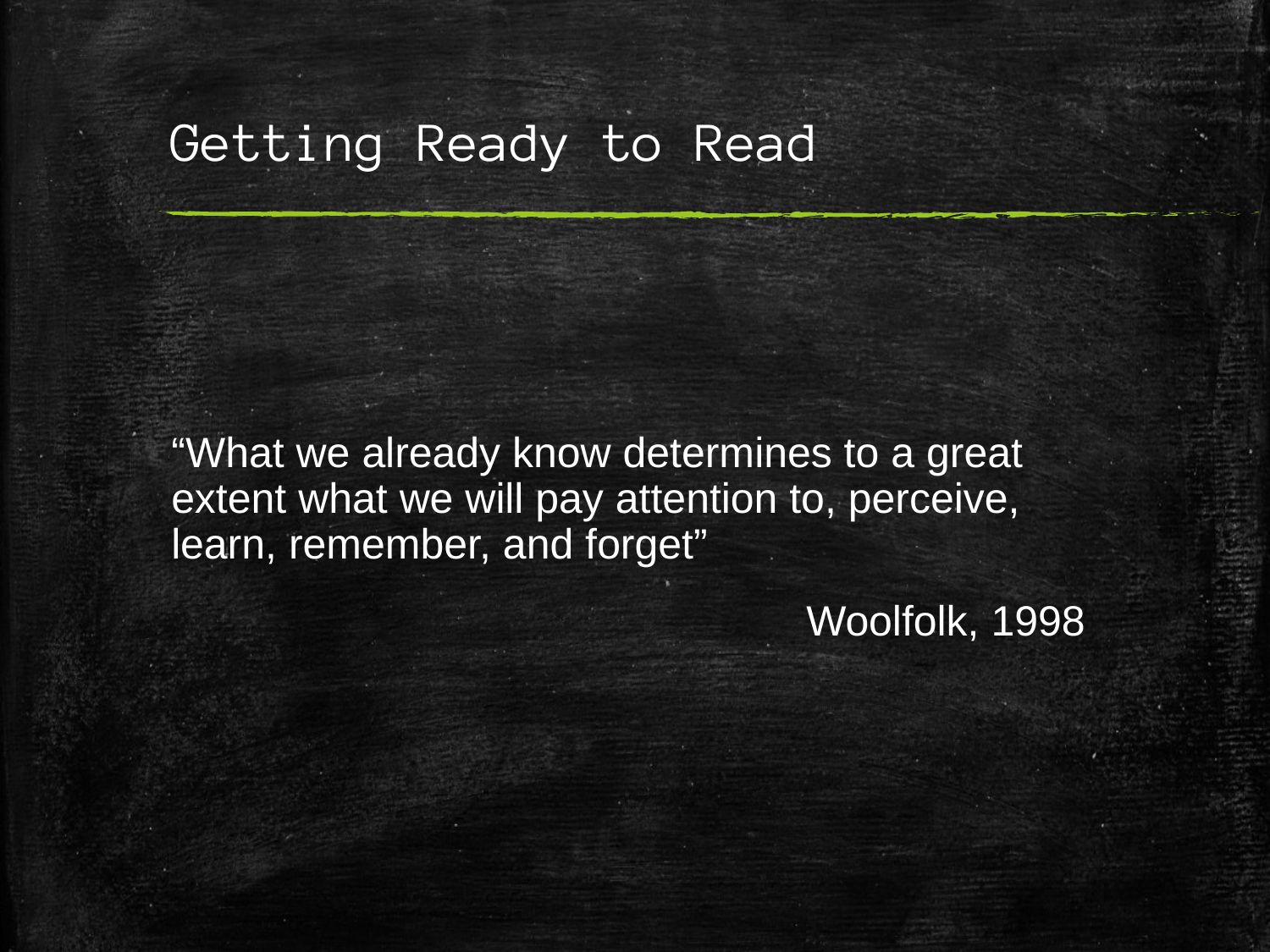

# Getting Ready to Read

“What we already know determines to a great extent what we will pay attention to, perceive, learn, remember, and forget”
					Woolfolk, 1998